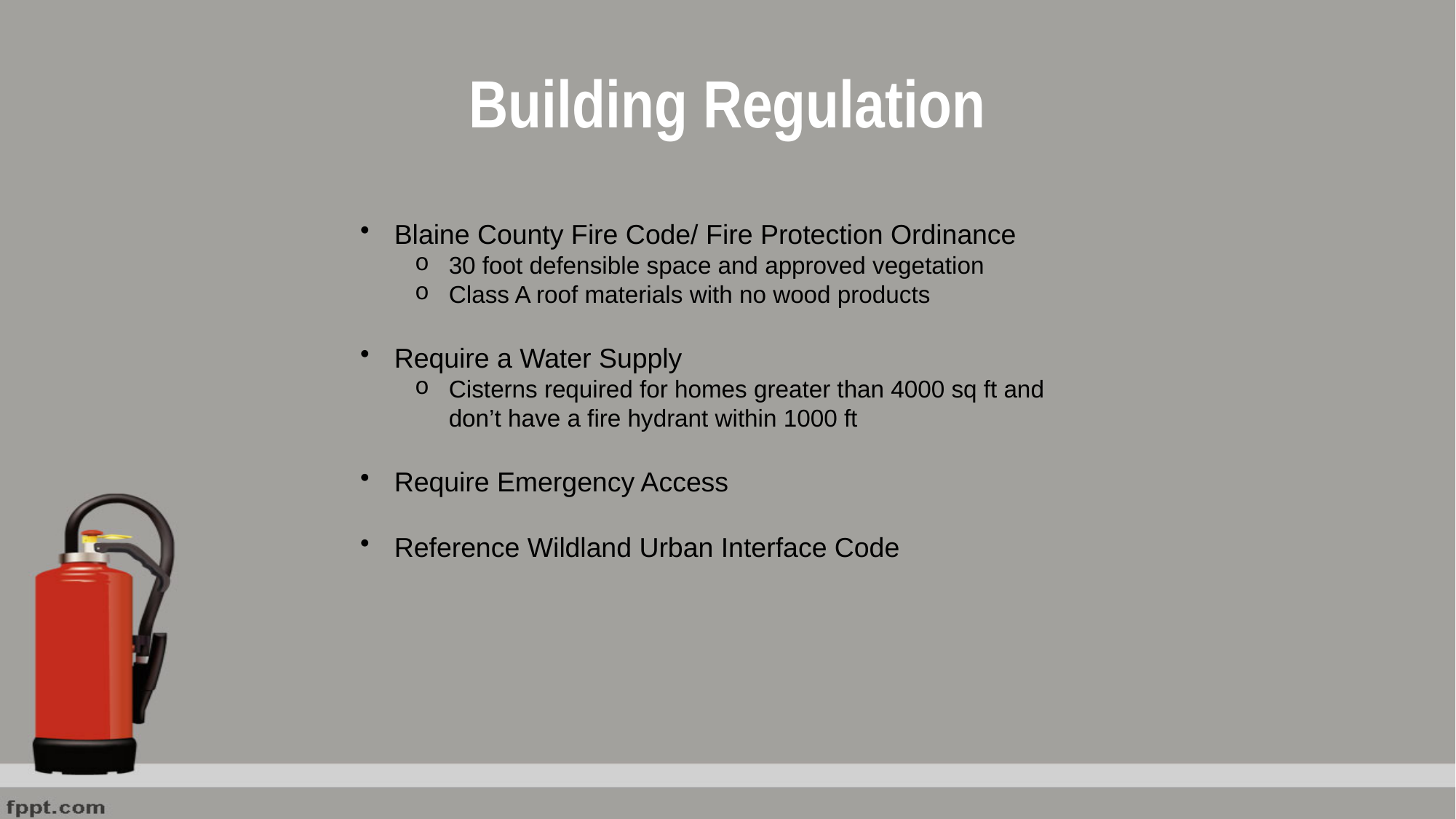

# Building Regulation
Blaine County Fire Code/ Fire Protection Ordinance
30 foot defensible space and approved vegetation
Class A roof materials with no wood products

Require a Water Supply
Cisterns required for homes greater than 4000 sq ft and don’t have a fire hydrant within 1000 ft

Require Emergency Access

Reference Wildland Urban Interface Code